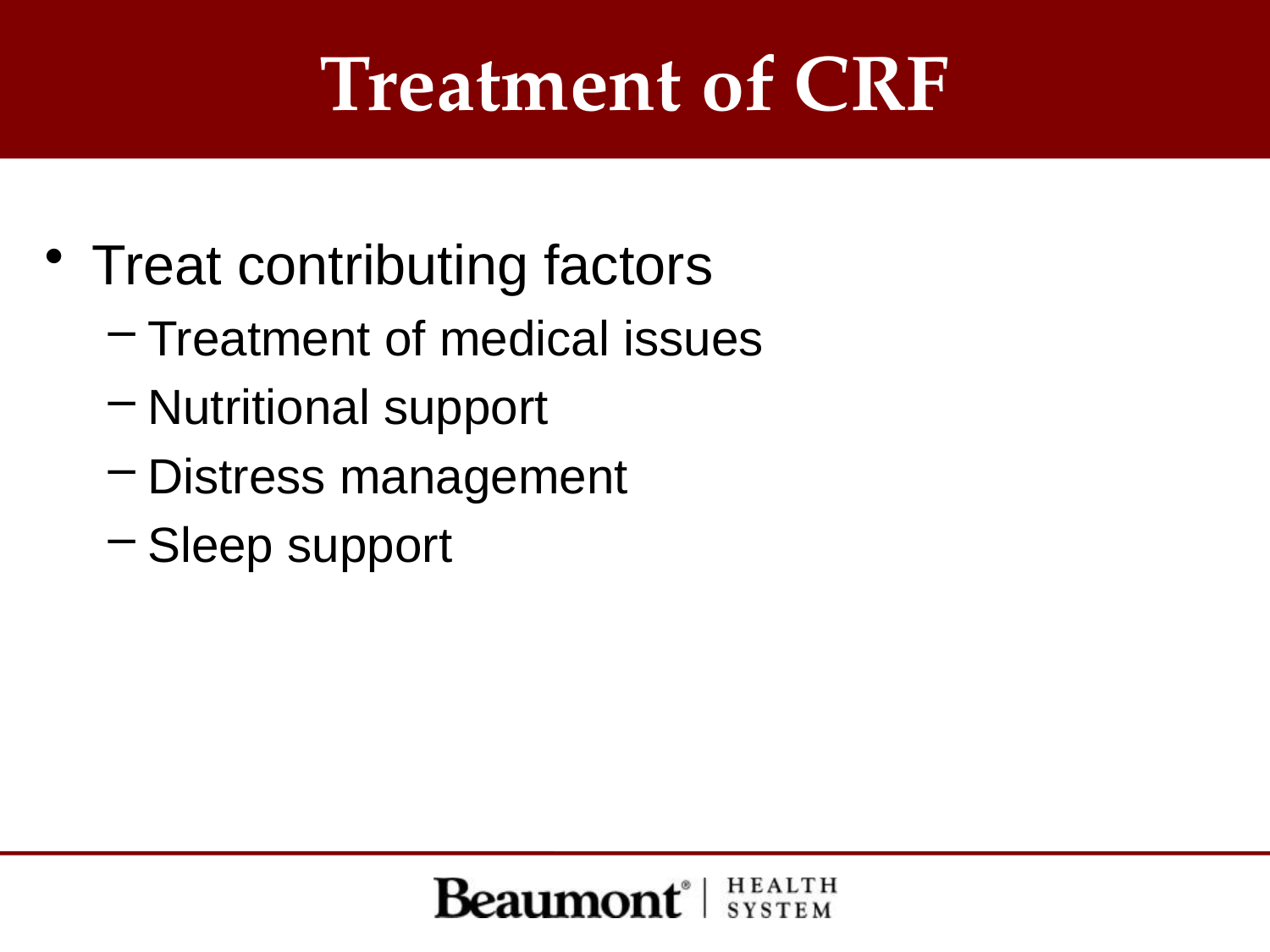

# Treatment of CRF
Treat contributing factors
Treatment of medical issues
Nutritional support
Distress management
Sleep support